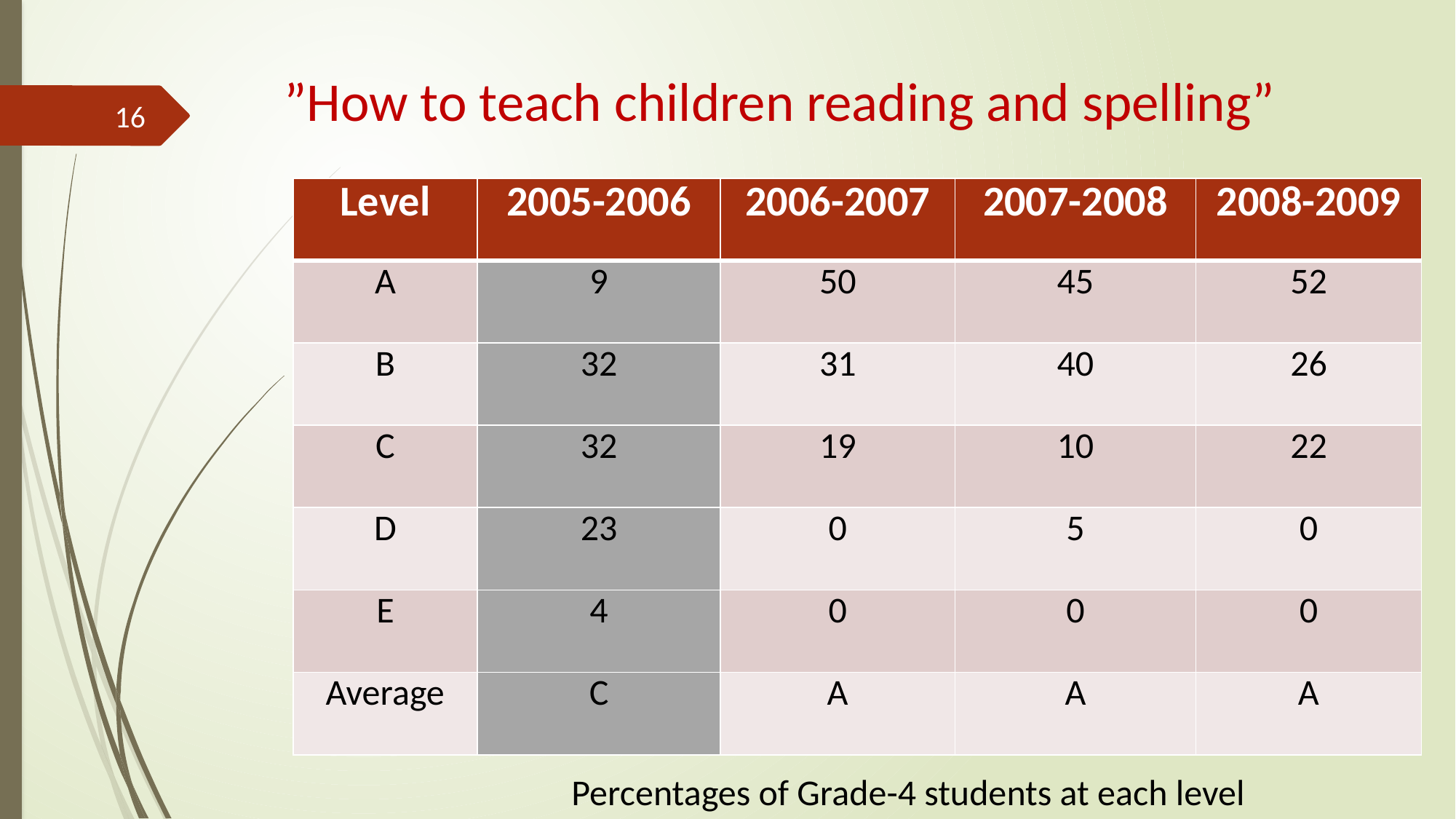

# ”How to teach children reading and spelling”
16
| Level | 2005-2006 | 2006-2007 | 2007-2008 | 2008-2009 |
| --- | --- | --- | --- | --- |
| A | 9 | 50 | 45 | 52 |
| B | 32 | 31 | 40 | 26 |
| C | 32 | 19 | 10 | 22 |
| D | 23 | 0 | 5 | 0 |
| E | 4 | 0 | 0 | 0 |
| Average | C | A | A | A |
Percentages of Grade-4 students at each level